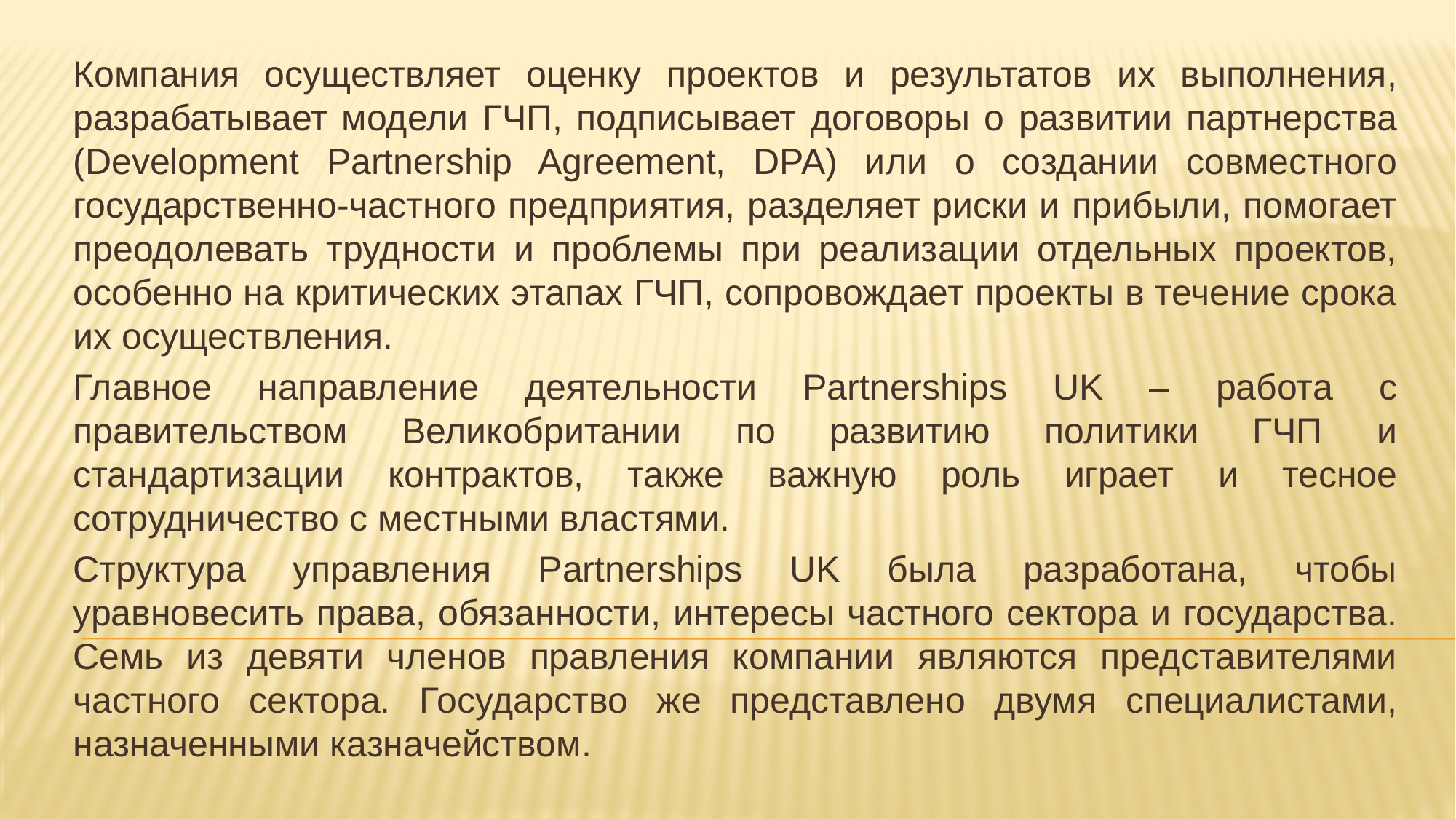

Компания осуществляет оценку проектов и результатов их выполнения, разрабатывает модели ГЧП, подписывает договоры о развитии партнерства (Development Partnership Agreement, DPA) или о создании совместного государственно-частного предприятия, разделяет риски и прибыли, помогает преодолевать трудности и проблемы при реализации отдельных проектов, особенно на критических этапах ГЧП, сопровождает проекты в течение срока их осуществления.
Главное направление деятельности Partnerships UK – работа с правительством Великобритании по развитию политики ГЧП и стандартизации контрактов, также важную роль играет и тесное сотрудничество с местными властями.
Структура управления Partnerships UK была разработана, чтобы уравновесить права, обязанности, интересы частного сектора и государства. Семь из девяти членов правления компании являются представителями частного сектора. Государство же представлено двумя специалистами, назначенными казначейством.